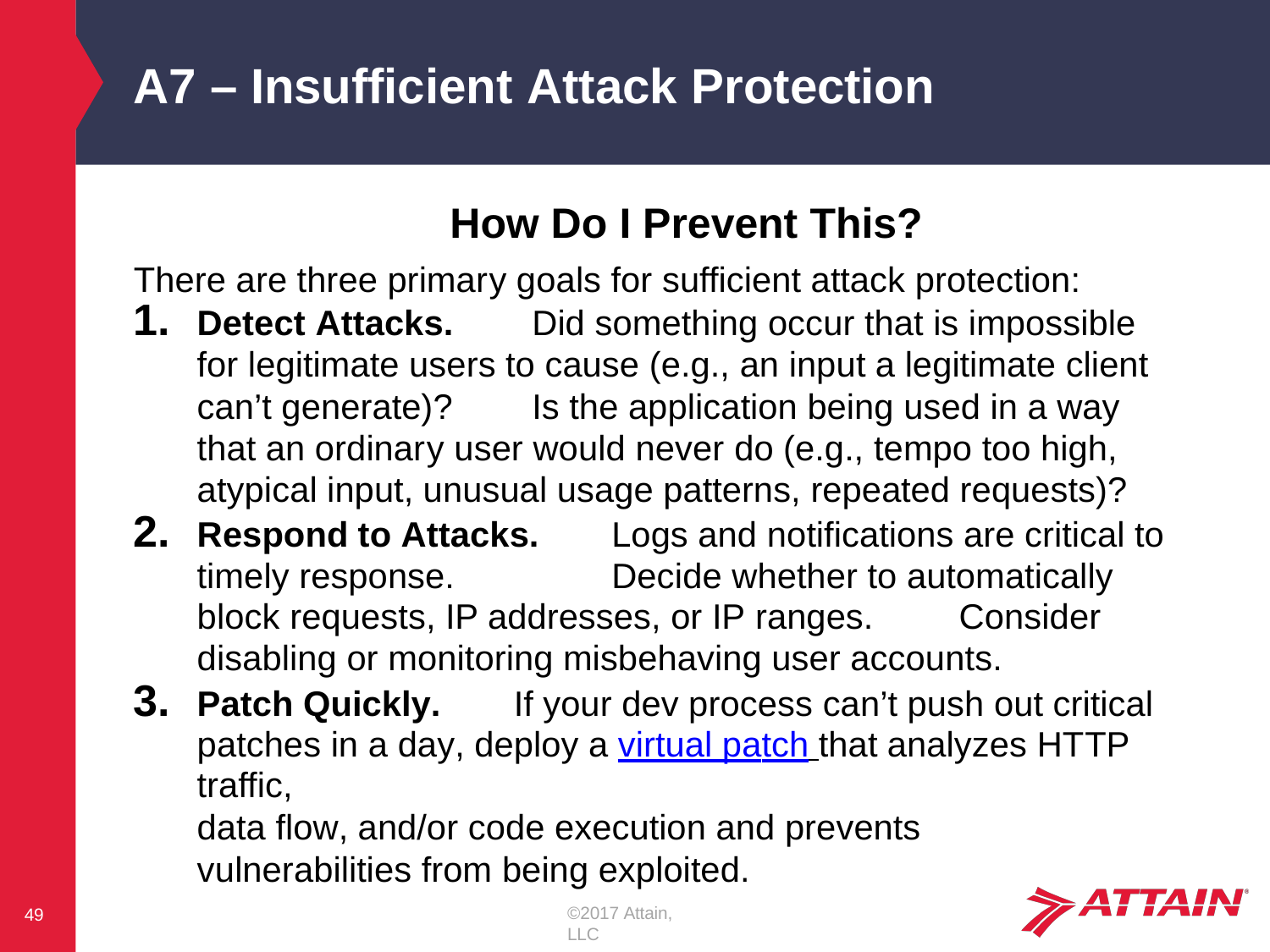

# A7 – Insufficient Attack Protection
How Do I Prevent This?

There are three primary goals for sufficient attack protection:
Detect Attacks.	Did something occur that is impossible for legitimate users to cause (e.g., an input a legitimate client can’t generate)?	Is the application being used in a way that an ordinary user would never do (e.g., tempo too high, atypical input, unusual usage patterns, repeated requests)?
Respond to Attacks.	Logs and notifications are critical to timely response.	Decide whether to automatically block requests, IP addresses, or IP ranges.	Consider disabling or monitoring misbehaving user accounts.
Patch Quickly.	If your dev process can’t push out critical
patches in a day, deploy a virtual patch that analyzes HTTP traffic,
data flow, and/or code execution and prevents vulnerabilities from being exploited.
©2017 Attain, LLC
49